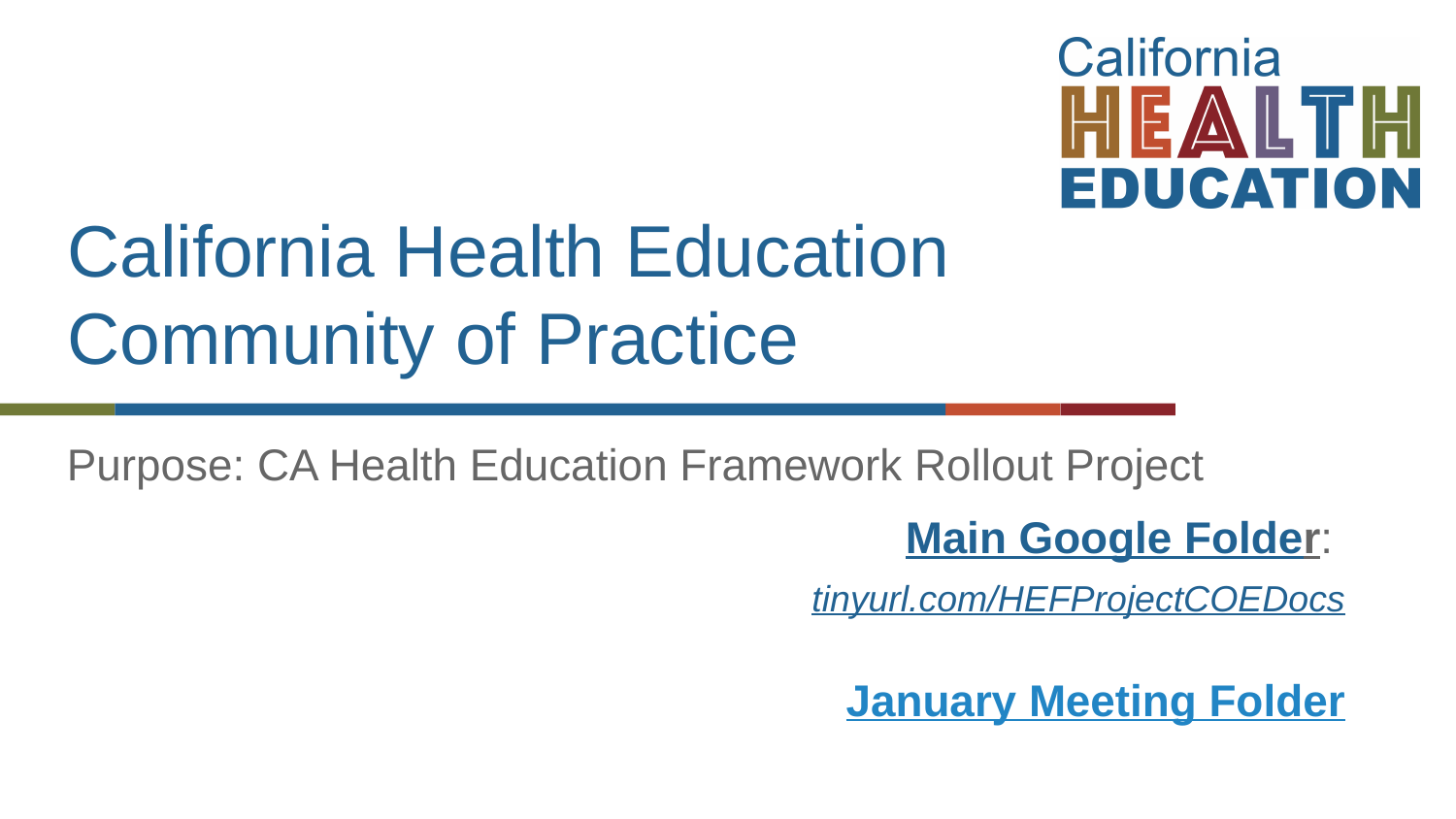

# California Health Education
Community of Practice
Purpose: CA Health Education Framework Rollout Project
Main Google Folder:
tinyurl.com/HEFProjectCOEDocs

January Meeting Folder